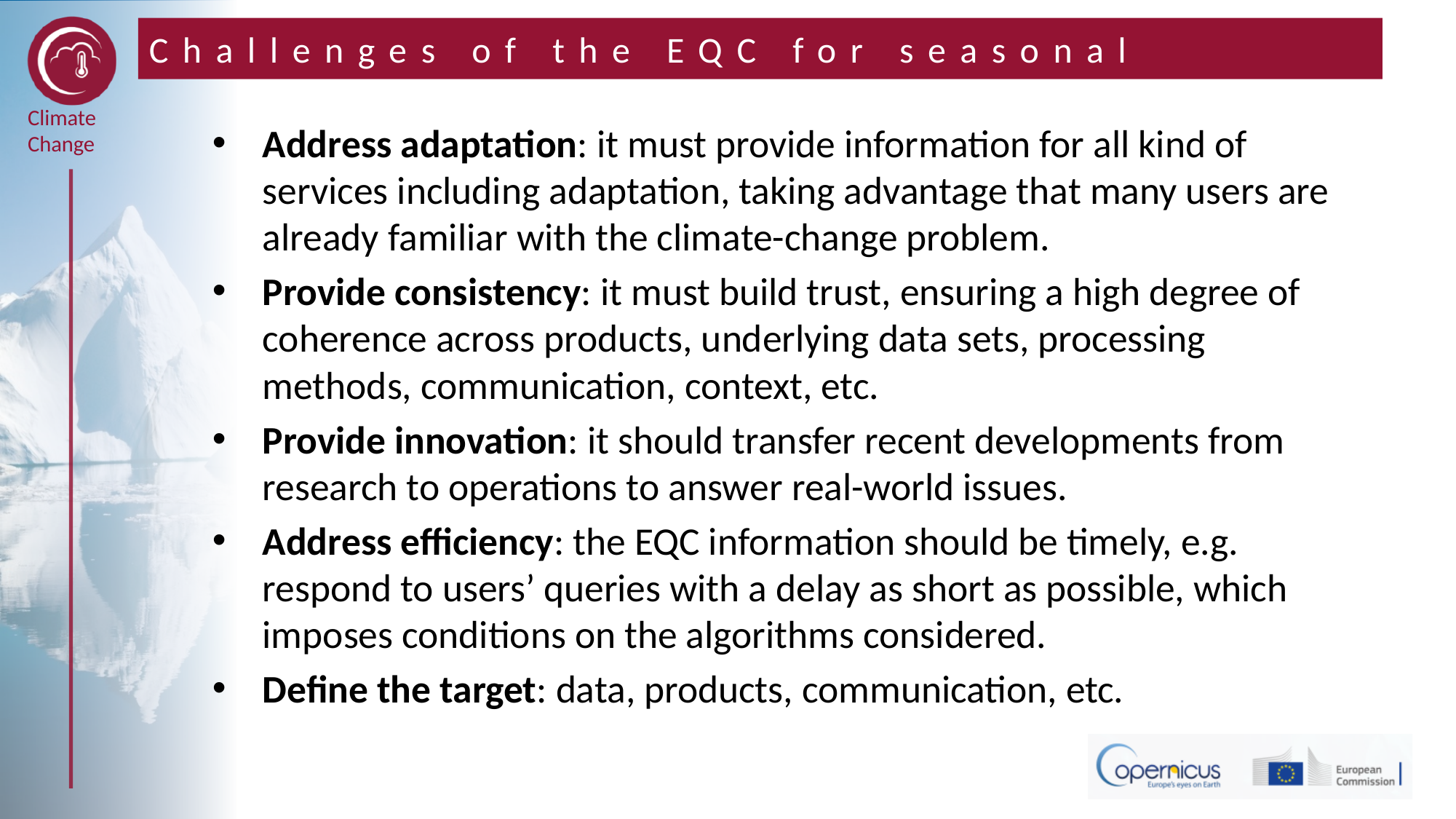

# Challenges of the EQC for seasonal
Address adaptation: it must provide information for all kind of services including adaptation, taking advantage that many users are already familiar with the climate-change problem.
Provide consistency: it must build trust, ensuring a high degree of coherence across products, underlying data sets, processing methods, communication, context, etc.
Provide innovation: it should transfer recent developments from research to operations to answer real-world issues.
Address efficiency: the EQC information should be timely, e.g. respond to users’ queries with a delay as short as possible, which imposes conditions on the algorithms considered.
Define the target: data, products, communication, etc.